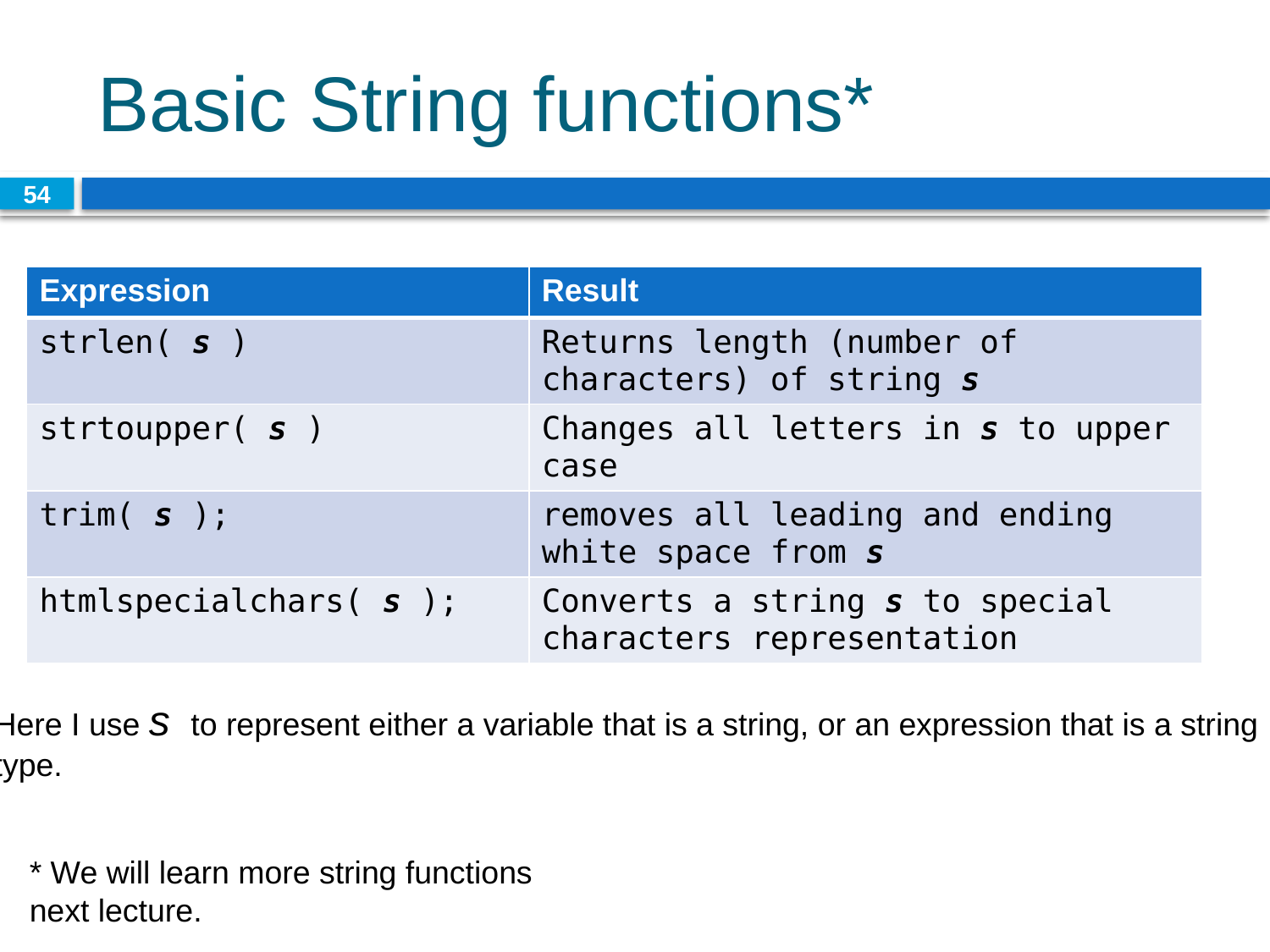

# Basic String functions*
54
| Expression | Result |
| --- | --- |
| strlen( s ) | Returns length (number of characters) of string s |
| strtoupper( s ) | Changes all letters in s to upper case |
| trim( s ); | removes all leading and ending white space from s |
| htmlspecialchars( s ); | Converts a string s to special characters representation |
Here I use s  to represent either a variable that is a string, or an expression that is a string
type.
* We will learn more string functions
next lecture.